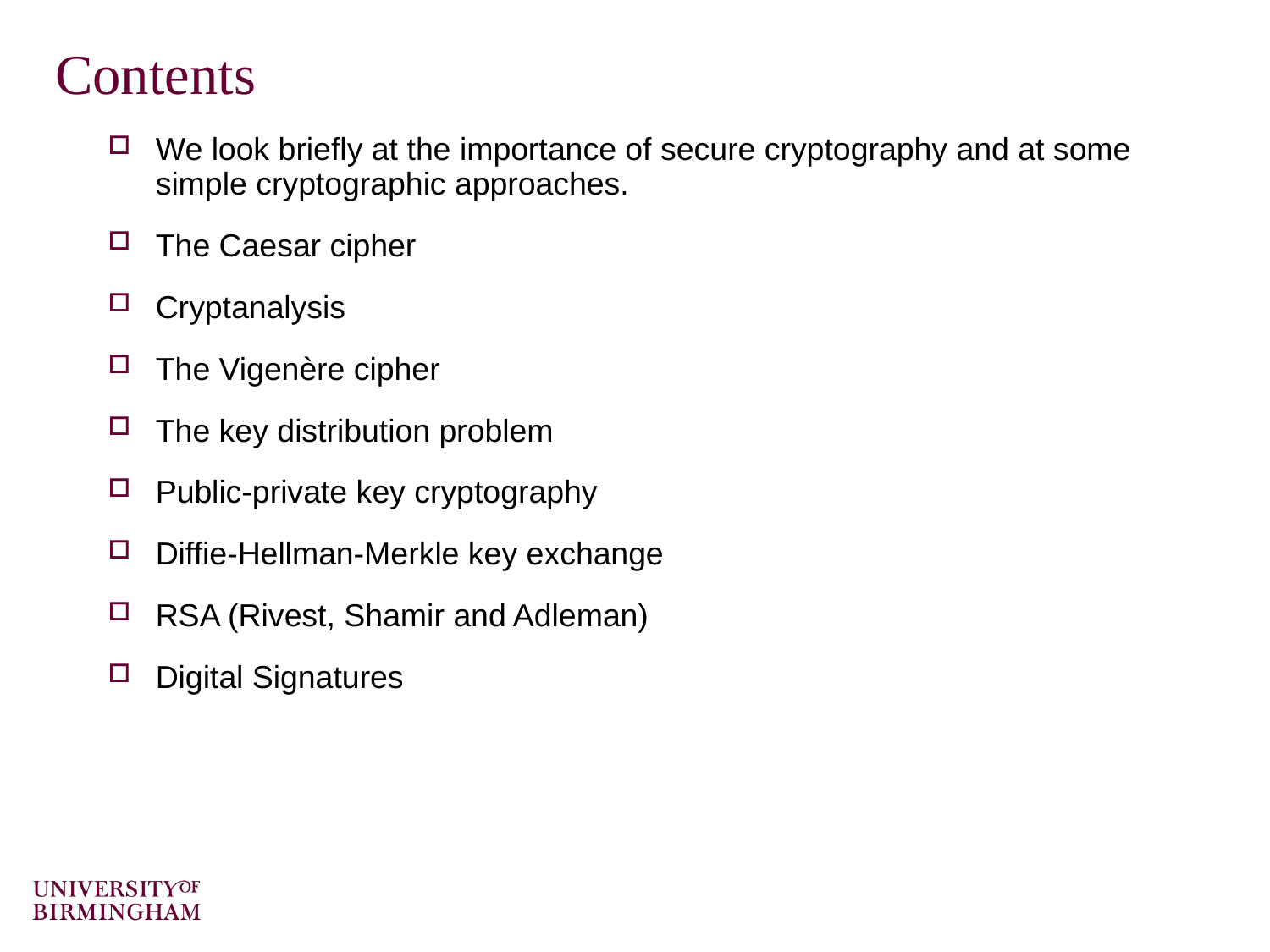

# Contents
We look briefly at the importance of secure cryptography and at some simple cryptographic approaches.
The Caesar cipher
Cryptanalysis
The Vigenère cipher
The key distribution problem
Public-private key cryptography
Diffie-Hellman-Merkle key exchange
RSA (Rivest, Shamir and Adleman)
Digital Signatures